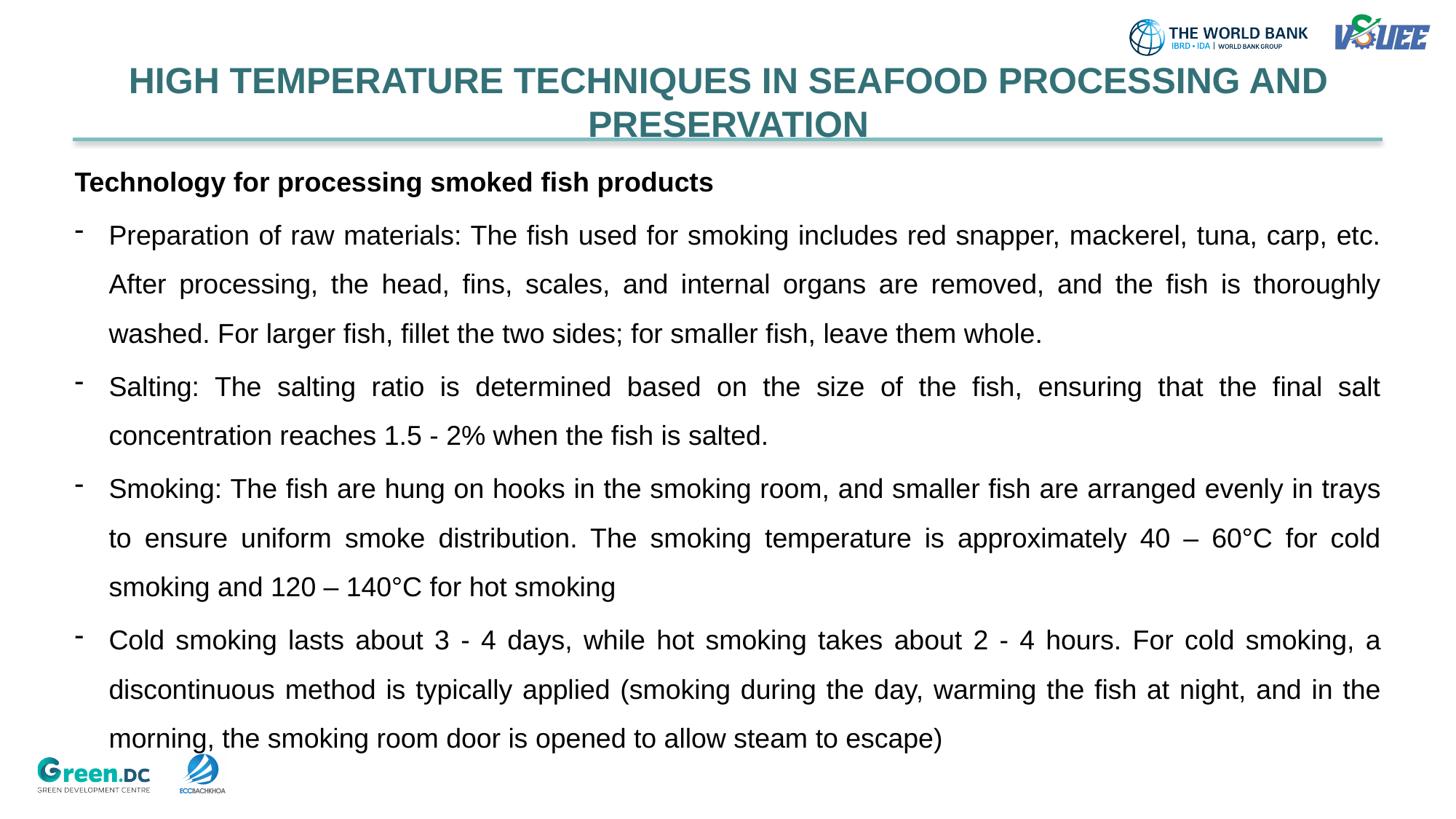

HIGH TEMPERATURE TECHNIQUES IN SEAFOOD PROCESSING AND PRESERVATION
Technology for processing smoked fish products
Preparation of raw materials: The fish used for smoking includes red snapper, mackerel, tuna, carp, etc. After processing, the head, fins, scales, and internal organs are removed, and the fish is thoroughly washed. For larger fish, fillet the two sides; for smaller fish, leave them whole.
Salting: The salting ratio is determined based on the size of the fish, ensuring that the final salt concentration reaches 1.5 - 2% when the fish is salted.
Smoking: The fish are hung on hooks in the smoking room, and smaller fish are arranged evenly in trays to ensure uniform smoke distribution. The smoking temperature is approximately 40 – 60°C for cold smoking and 120 – 140°C for hot smoking
Cold smoking lasts about 3 - 4 days, while hot smoking takes about 2 - 4 hours. For cold smoking, a discontinuous method is typically applied (smoking during the day, warming the fish at night, and in the morning, the smoking room door is opened to allow steam to escape)